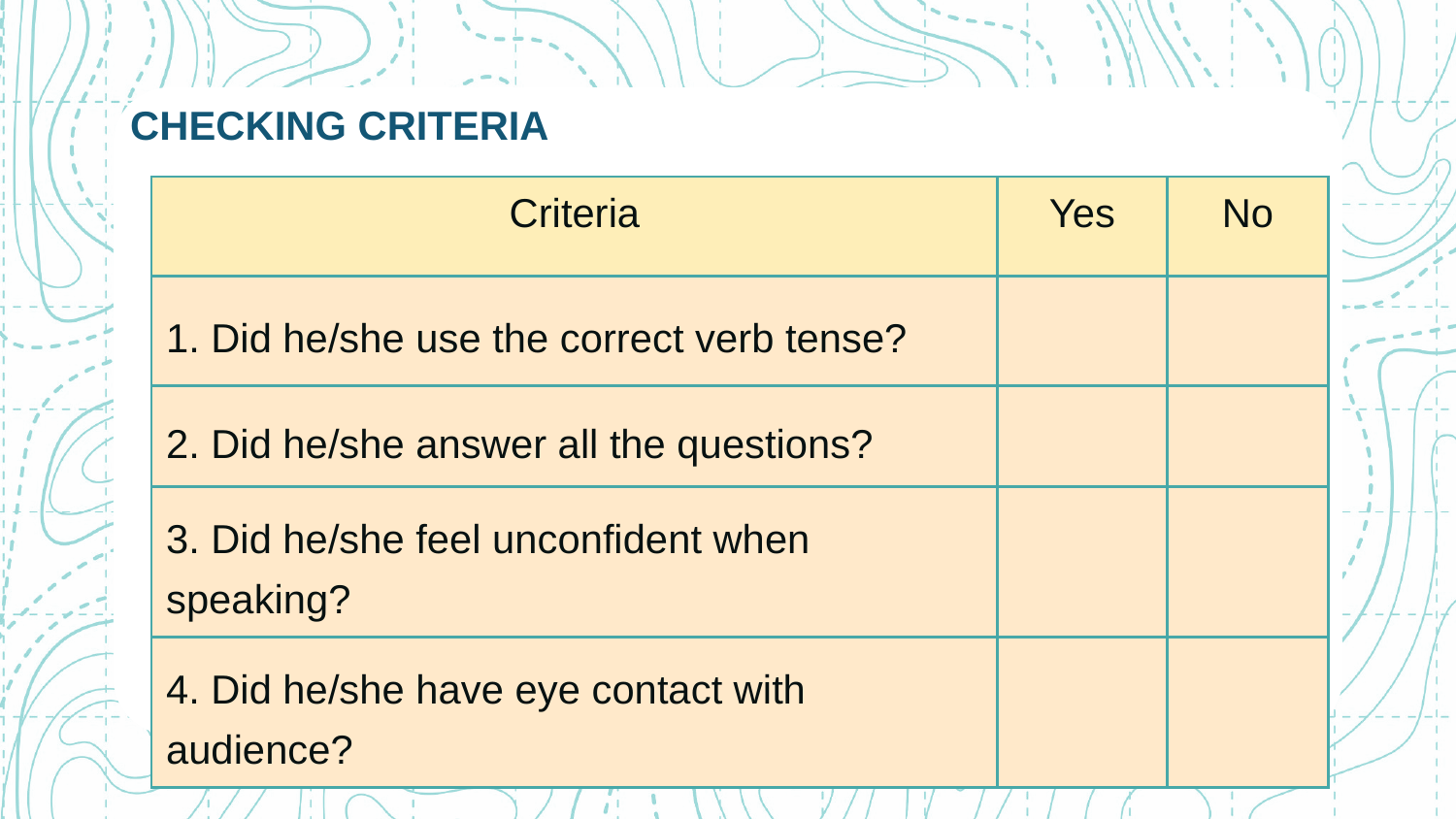

CHECKING CRITERIA
| Criteria | Yes | No |
| --- | --- | --- |
| 1. Did he/she use the correct verb tense? |  |  |
| 2. Did he/she answer all the questions? |  |  |
| 3. Did he/she feel unconfident when speaking? |  |  |
| 4. Did he/she have eye contact with audience? |  |  |